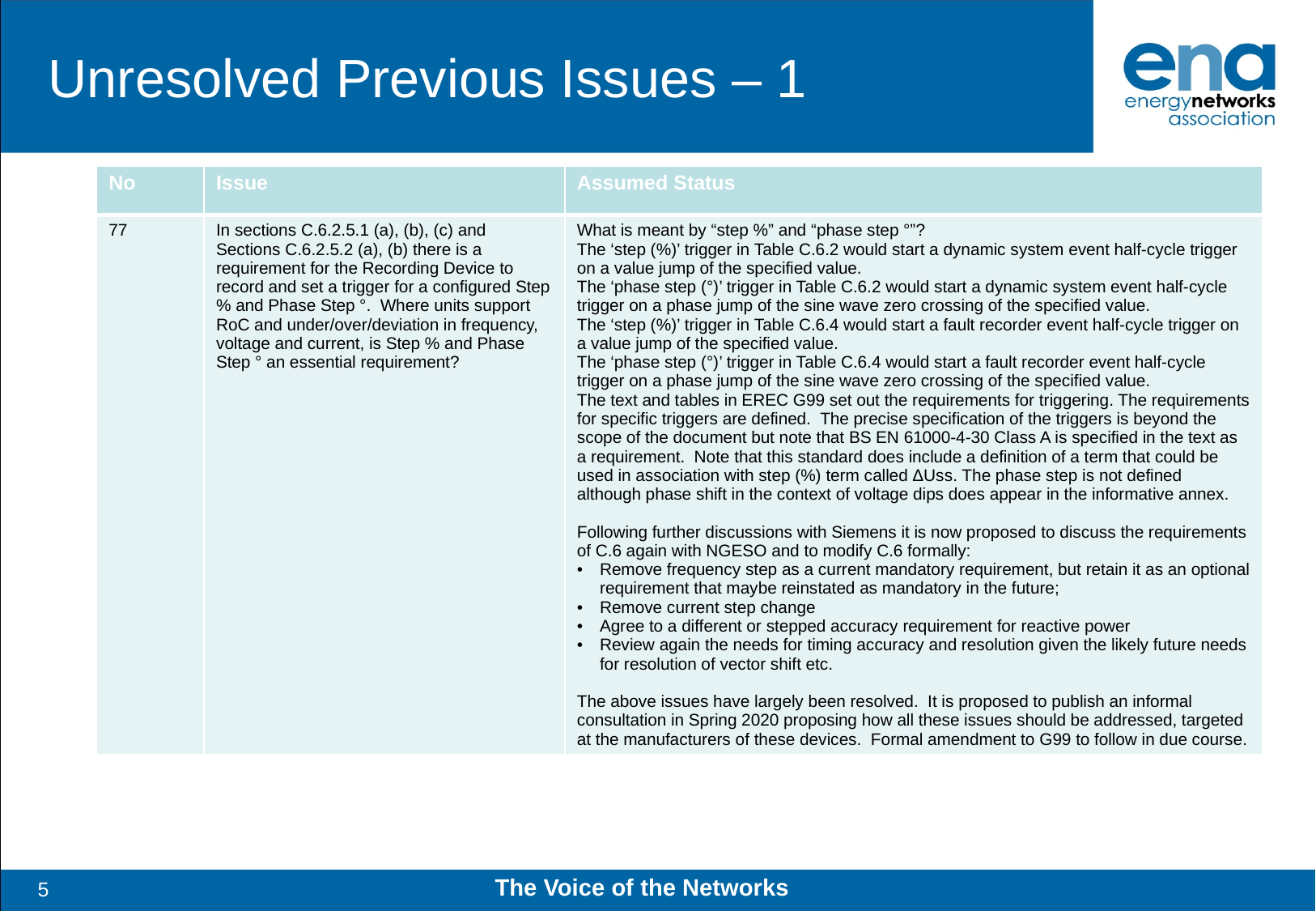

# Unresolved Previous Issues – 1
| No | Issue | Assumed Status |
| --- | --- | --- |
| 77 | In sections C.6.2.5.1 (a), (b), (c) and Sections C.6.2.5.2 (a), (b) there is a requirement for the Recording Device to record and set a trigger for a configured Step % and Phase Step °. Where units support RoC and under/over/deviation in frequency, voltage and current, is Step % and Phase Step ° an essential requirement? | What is meant by “step %” and “phase step °”? The ‘step (%)’ trigger in Table C.6.2 would start a dynamic system event half-cycle trigger on a value jump of the specified value. The ‘phase step (°)’ trigger in Table C.6.2 would start a dynamic system event half-cycle trigger on a phase jump of the sine wave zero crossing of the specified value. The ‘step (%)’ trigger in Table C.6.4 would start a fault recorder event half-cycle trigger on a value jump of the specified value. The ‘phase step (°)’ trigger in Table C.6.4 would start a fault recorder event half-cycle trigger on a phase jump of the sine wave zero crossing of the specified value. The text and tables in EREC G99 set out the requirements for triggering. The requirements for specific triggers are defined. The precise specification of the triggers is beyond the scope of the document but note that BS EN 61000-4-30 Class A is specified in the text as a requirement. Note that this standard does include a definition of a term that could be used in association with step (%) term called ΔUss. The phase step is not defined although phase shift in the context of voltage dips does appear in the informative annex. Following further discussions with Siemens it is now proposed to discuss the requirements of C.6 again with NGESO and to modify C.6 formally: Remove frequency step as a current mandatory requirement, but retain it as an optional requirement that maybe reinstated as mandatory in the future; Remove current step change Agree to a different or stepped accuracy requirement for reactive power Review again the needs for timing accuracy and resolution given the likely future needs for resolution of vector shift etc. The above issues have largely been resolved. It is proposed to publish an informal consultation in Spring 2020 proposing how all these issues should be addressed, targeted at the manufacturers of these devices. Formal amendment to G99 to follow in due course. |